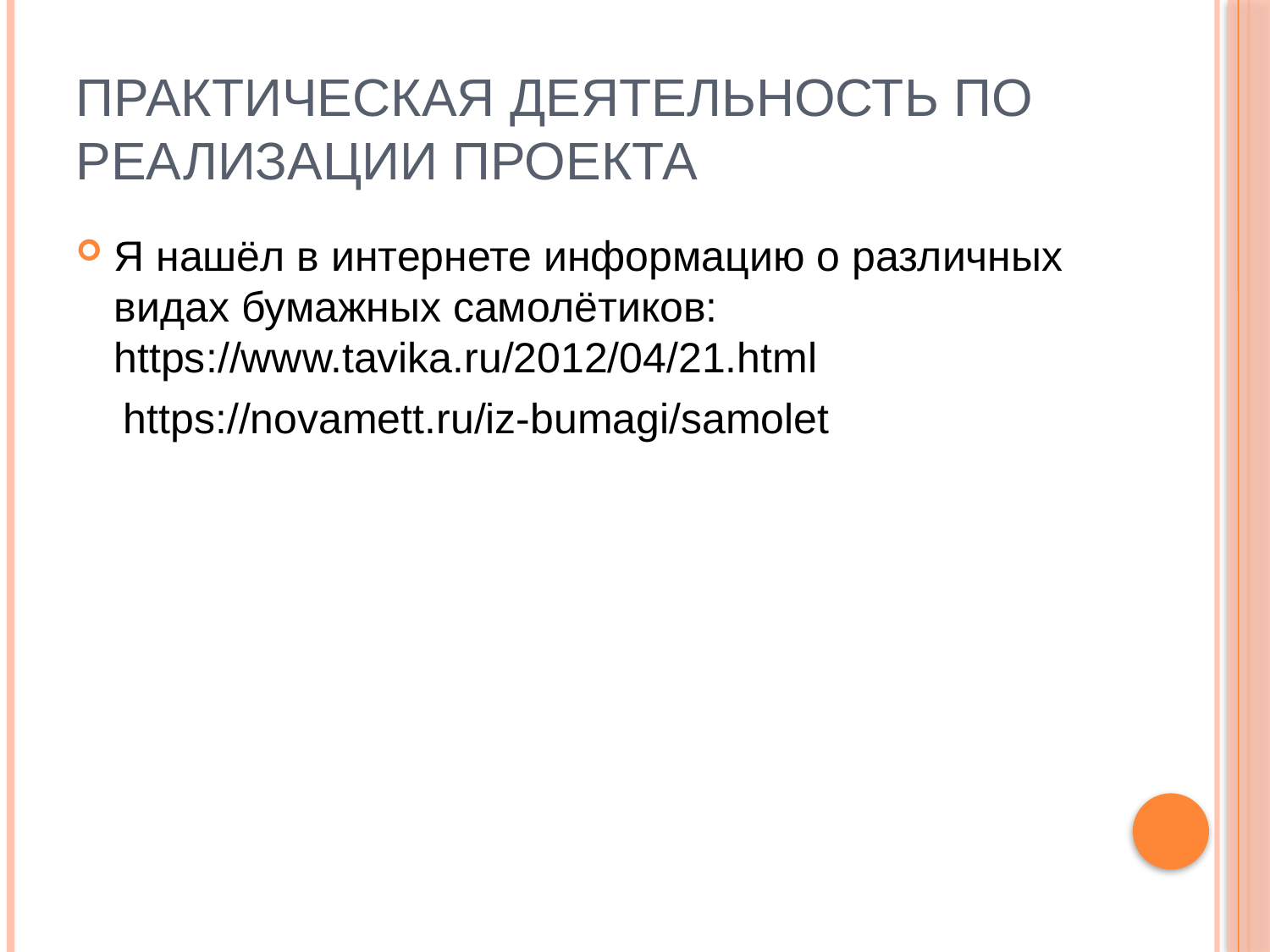

# Практическая деятельность по реализации проекта
Я нашёл в интернете информацию о различных видах бумажных самолётиков: https://www.tavika.ru/2012/04/21.html
    https://novamett.ru/iz-bumagi/samolet